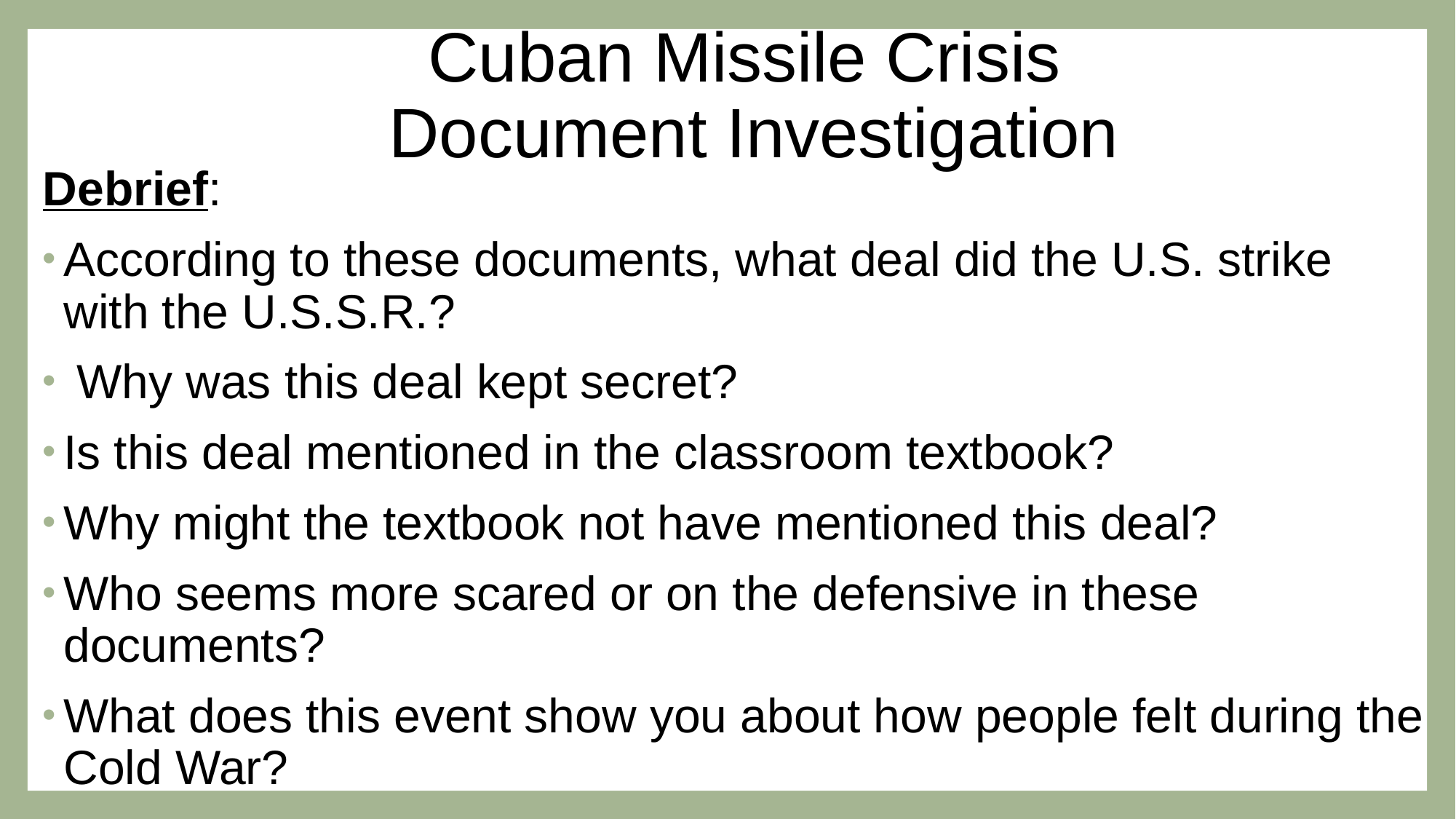

# Cuban Missile Crisis Document Investigation
Debrief:
According to these documents, what deal did the U.S. strike with the U.S.S.R.?
 Why was this deal kept secret?
Is this deal mentioned in the classroom textbook?
Why might the textbook not have mentioned this deal?
Who seems more scared or on the defensive in these documents?
What does this event show you about how people felt during the Cold War?